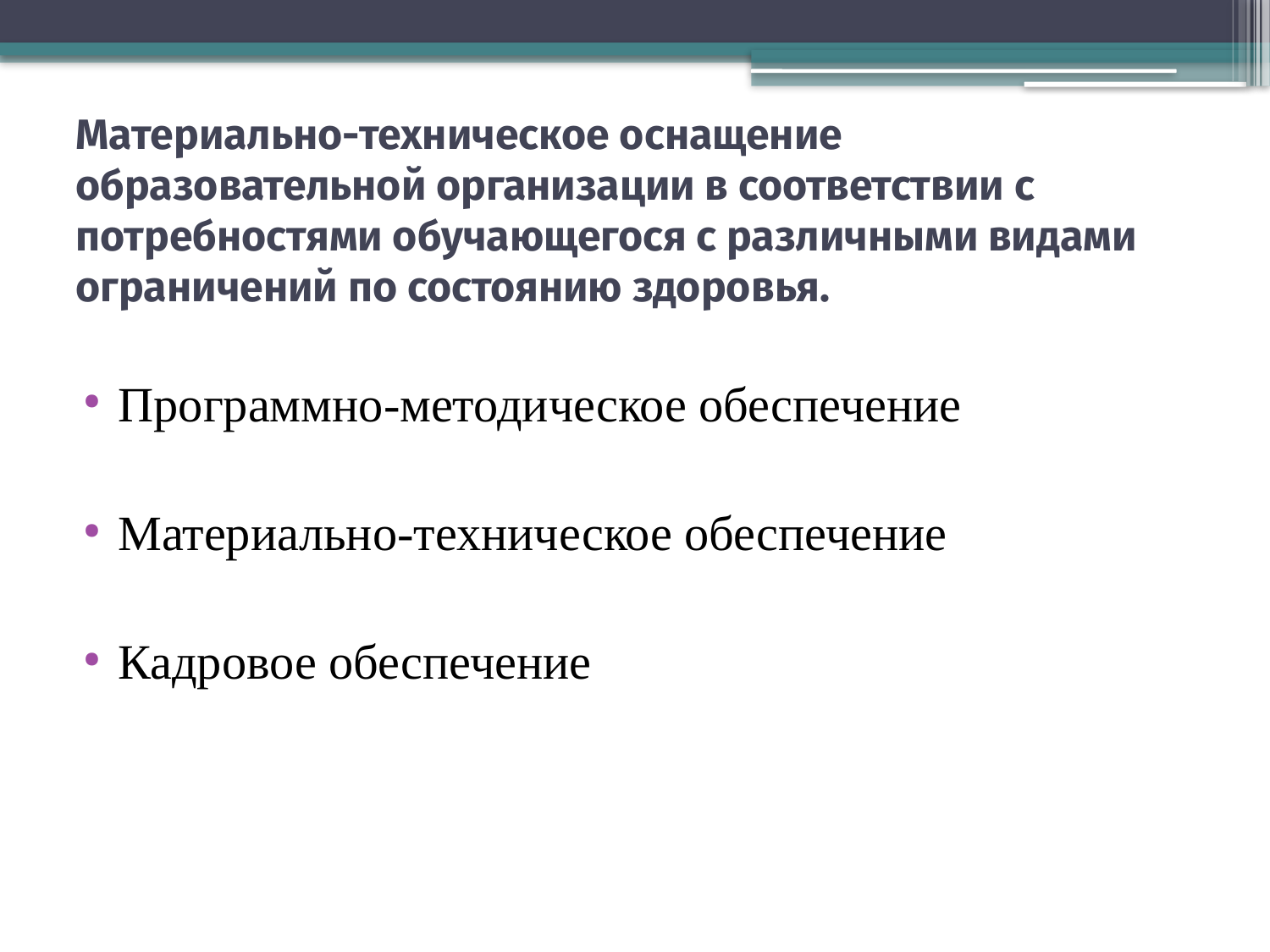

# Материально-техническое оснащение образовательной организации в соответствии с потребностями обучающегося с различными видами ограничений по состоянию здоровья.
Программно-методическое обеспечение

Материально-техническое обеспечение

Кадровое обеспечение